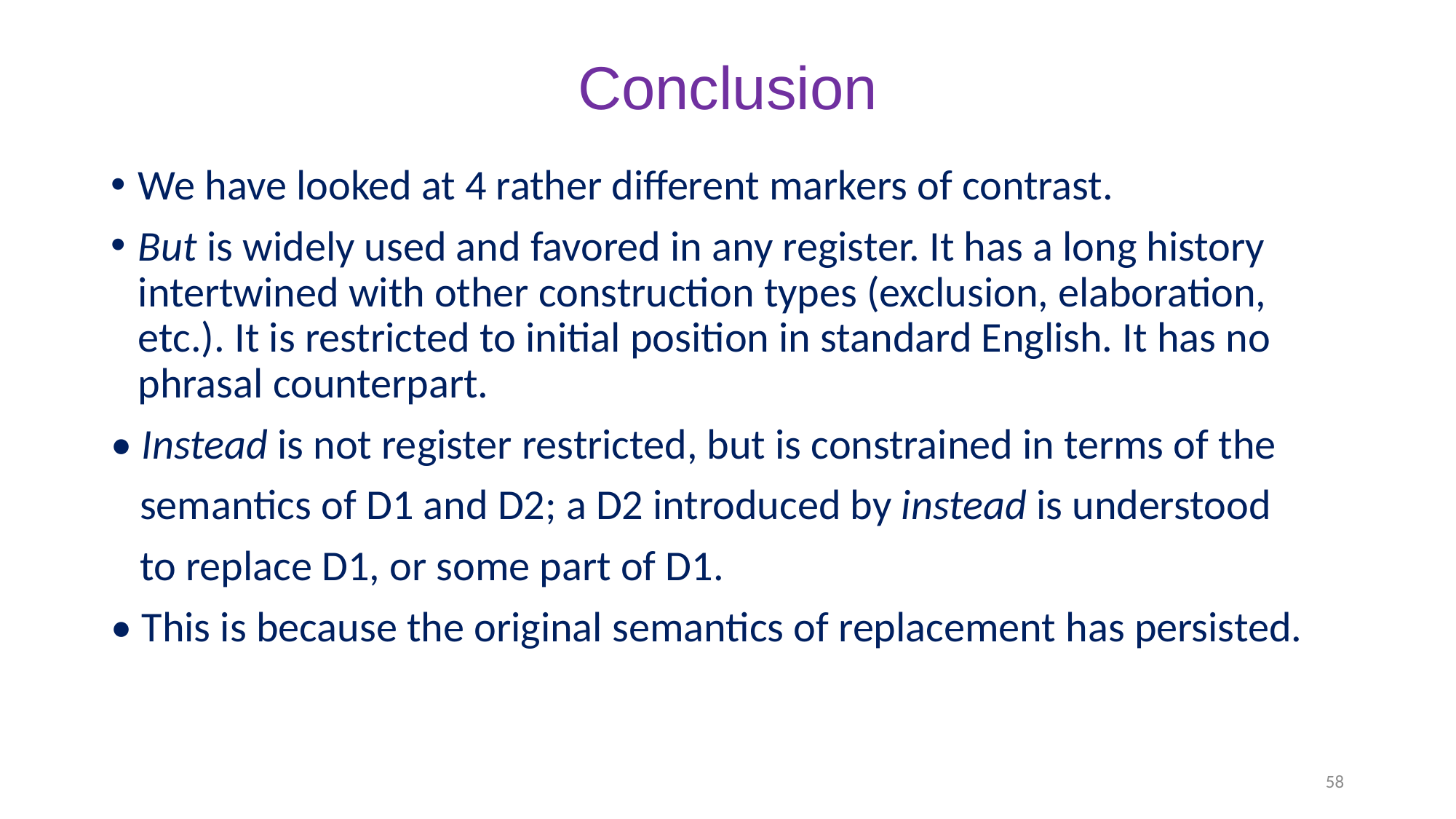

# Conclusion
We have looked at 4 rather different markers of contrast.
But is widely used and favored in any register. It has a long history intertwined with other construction types (exclusion, elaboration, etc.). It is restricted to initial position in standard English. It has no phrasal counterpart.
• Instead is not register restricted, but is constrained in terms of the
   semantics of D1 and D2; a D2 introduced by instead is understood
   to replace D1, or some part of D1.
• This is because the original semantics of replacement has persisted.

58